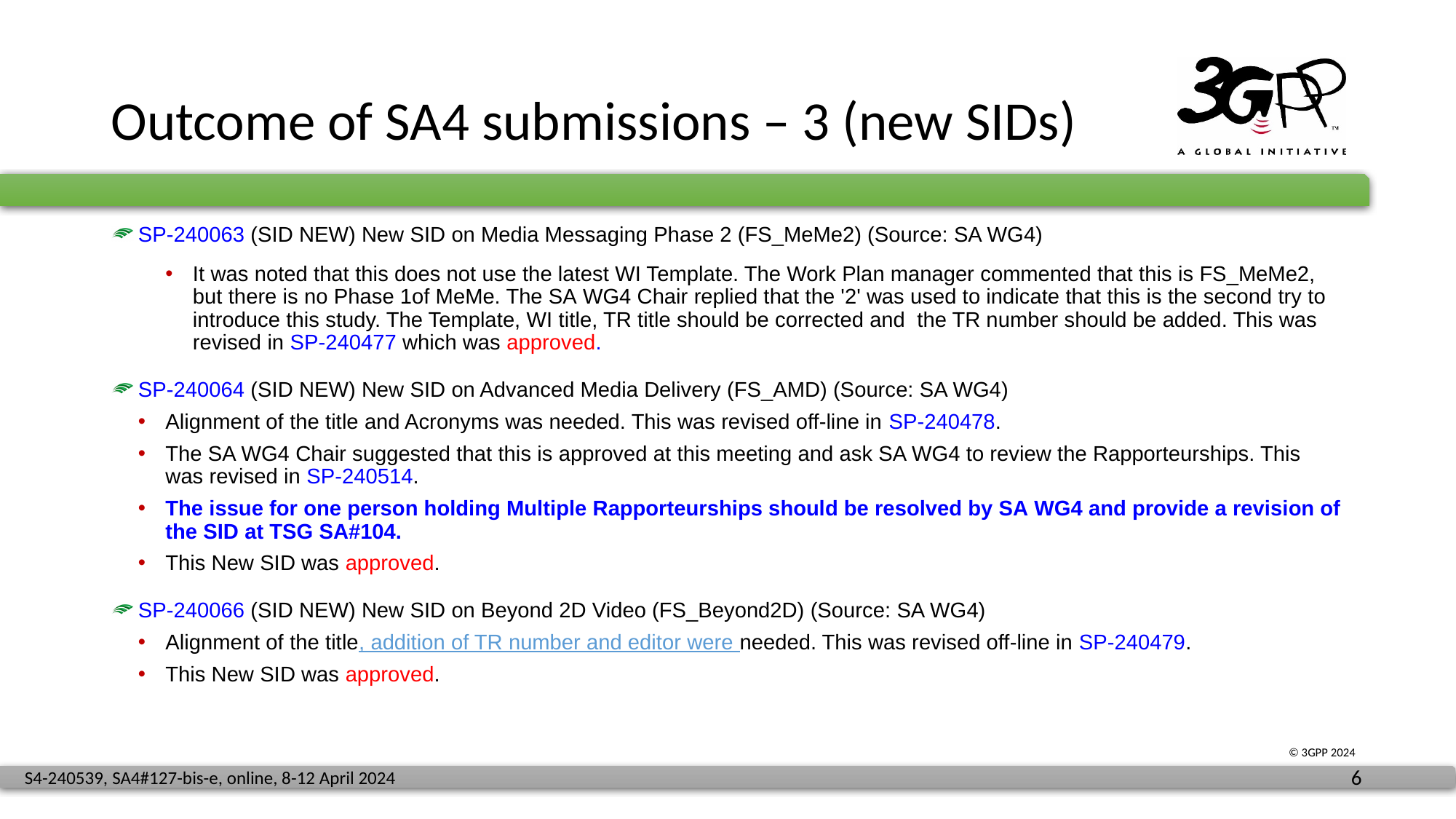

# Outcome of SA4 submissions – 3 (new SIDs)
SP-240063 (SID NEW) New SID on Media Messaging Phase 2 (FS_MeMe2) (Source: SA WG4)
It was noted that this does not use the latest WI Template. The Work Plan manager commented that this is FS_MeMe2, but there is no Phase 1of MeMe. The SA WG4 Chair replied that the '2' was used to indicate that this is the second try to introduce this study. The Template, WI title, TR title should be corrected and  the TR number should be added. This was revised in SP-240477 which was approved.
SP-240064 (SID NEW) New SID on Advanced Media Delivery (FS_AMD) (Source: SA WG4)
Alignment of the title and Acronyms was needed. This was revised off-line in SP-240478.
The SA WG4 Chair suggested that this is approved at this meeting and ask SA WG4 to review the Rapporteurships. This was revised in SP-240514.
The issue for one person holding Multiple Rapporteurships should be resolved by SA WG4 and provide a revision of the SID at TSG SA#104.
This New SID was approved.
SP-240066 (SID NEW) New SID on Beyond 2D Video (FS_Beyond2D) (Source: SA WG4)
Alignment of the title, addition of TR number and editor were needed. This was revised off-line in SP-240479.
This New SID was approved.